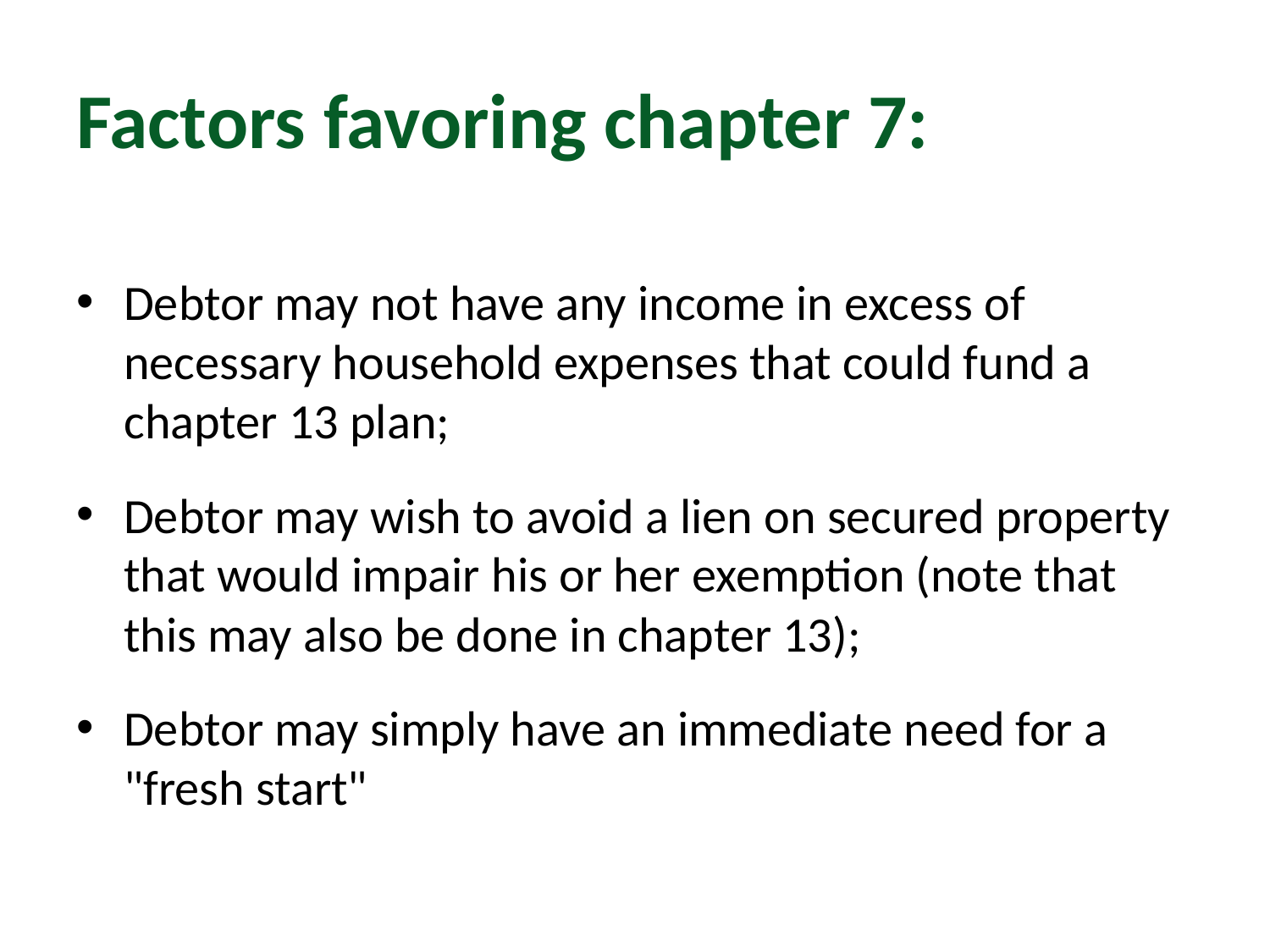

# Factors favoring chapter 7:
Debtor may not have any income in excess of necessary household expenses that could fund a chapter 13 plan;
Debtor may wish to avoid a lien on secured property that would impair his or her exemption (note that this may also be done in chapter 13);
Debtor may simply have an immediate need for a "fresh start"